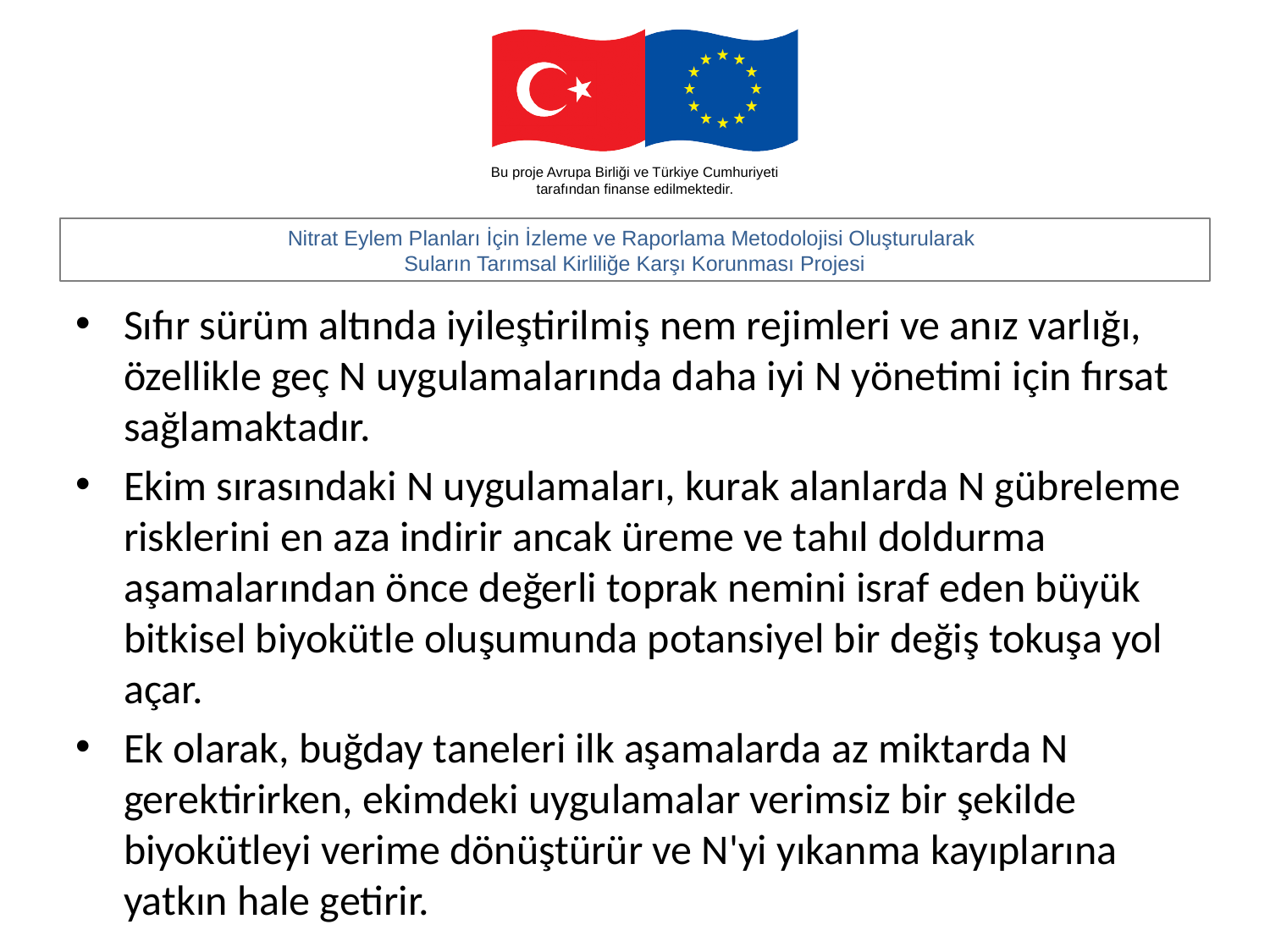

#
Sıfır sürüm altında iyileştirilmiş nem rejimleri ve anız varlığı, özellikle geç N uygulamalarında daha iyi N yönetimi için fırsat sağlamaktadır.
Ekim sırasındaki N uygulamaları, kurak alanlarda N gübreleme risklerini en aza indirir ancak üreme ve tahıl doldurma aşamalarından önce değerli toprak nemini israf eden büyük bitkisel biyokütle oluşumunda potansiyel bir değiş tokuşa yol açar.
Ek olarak, buğday taneleri ilk aşamalarda az miktarda N gerektirirken, ekimdeki uygulamalar verimsiz bir şekilde biyokütleyi verime dönüştürür ve N'yi yıkanma kayıplarına yatkın hale getirir.